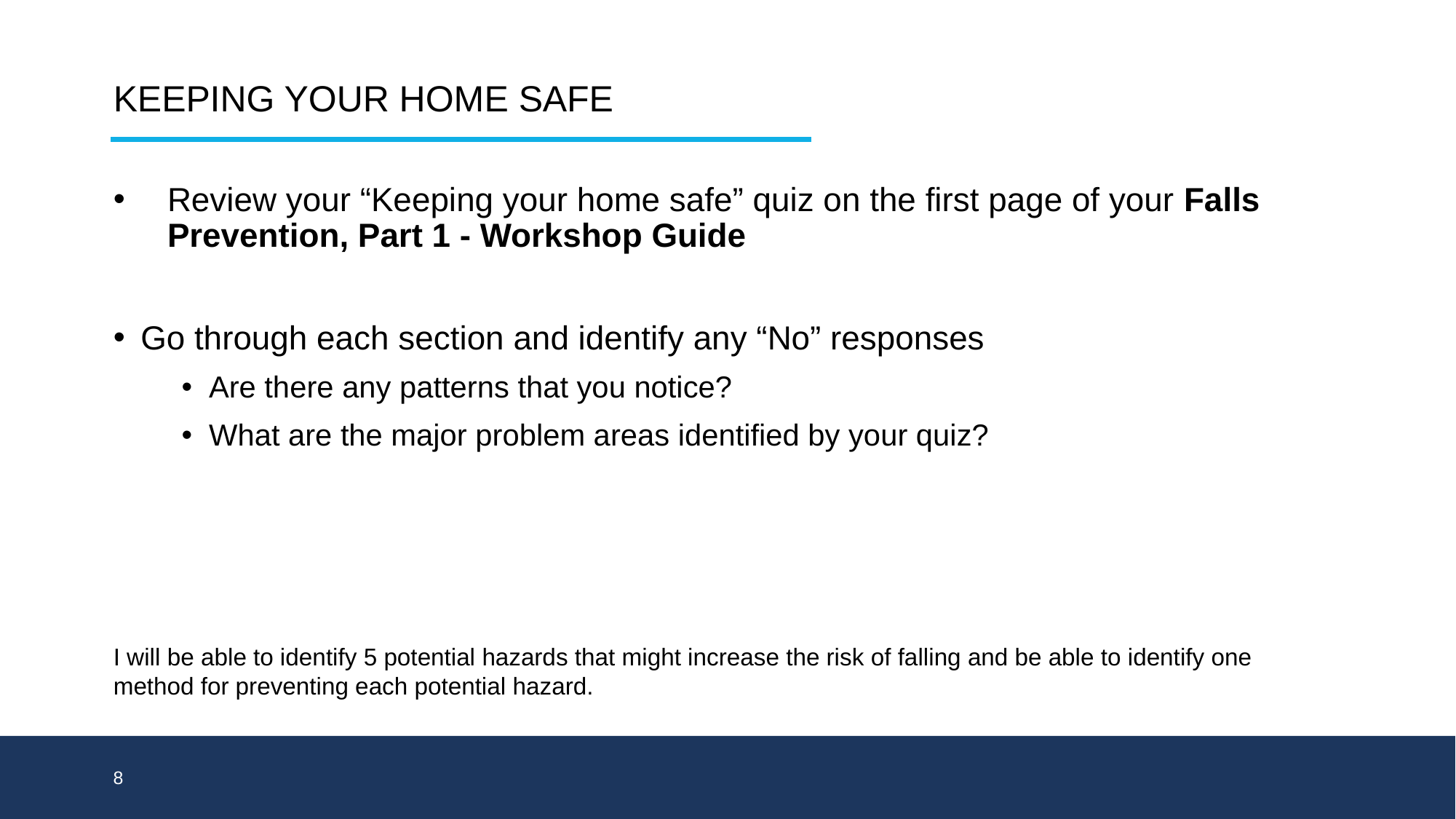

# Keeping Your Home Safe
Review your “Keeping your home safe” quiz on the first page of your Falls Prevention, Part 1 - Workshop Guide

Go through each section and identify any “No” responses
Are there any patterns that you notice?
What are the major problem areas identified by your quiz?

I will be able to identify 5 potential hazards that might increase the risk of falling and be able to identify one method for preventing each potential hazard.